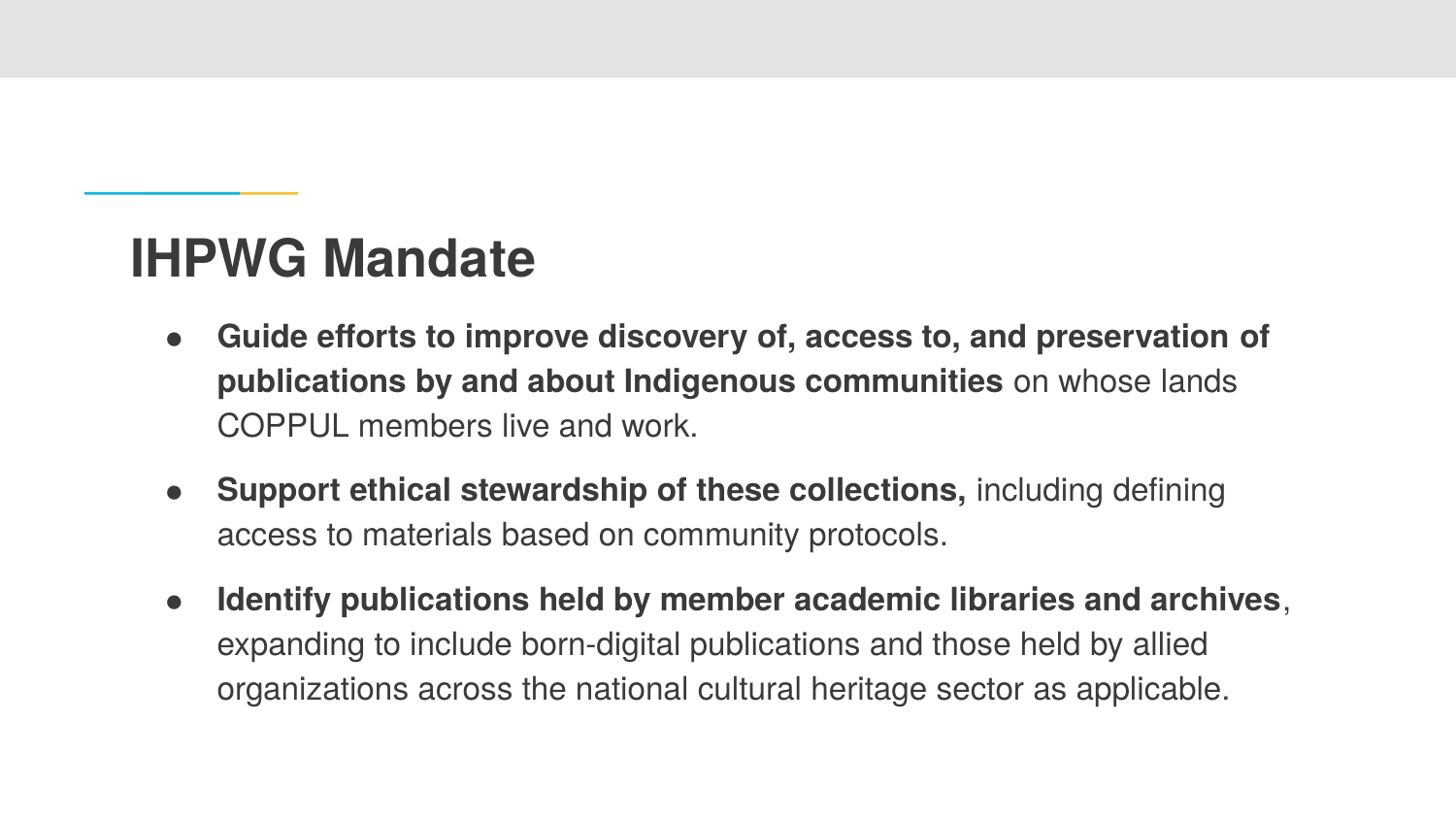

# IHPWG Mandate
Guide efforts to improve discovery of, access to, and preservation of publications by and about Indigenous communities on whose lands COPPUL members live and work.
Support ethical stewardship of these collections, including defining access to materials based on community protocols.
Identify publications held by member academic libraries and archives, expanding to include born-digital publications and those held by allied organizations across the national cultural heritage sector as applicable.